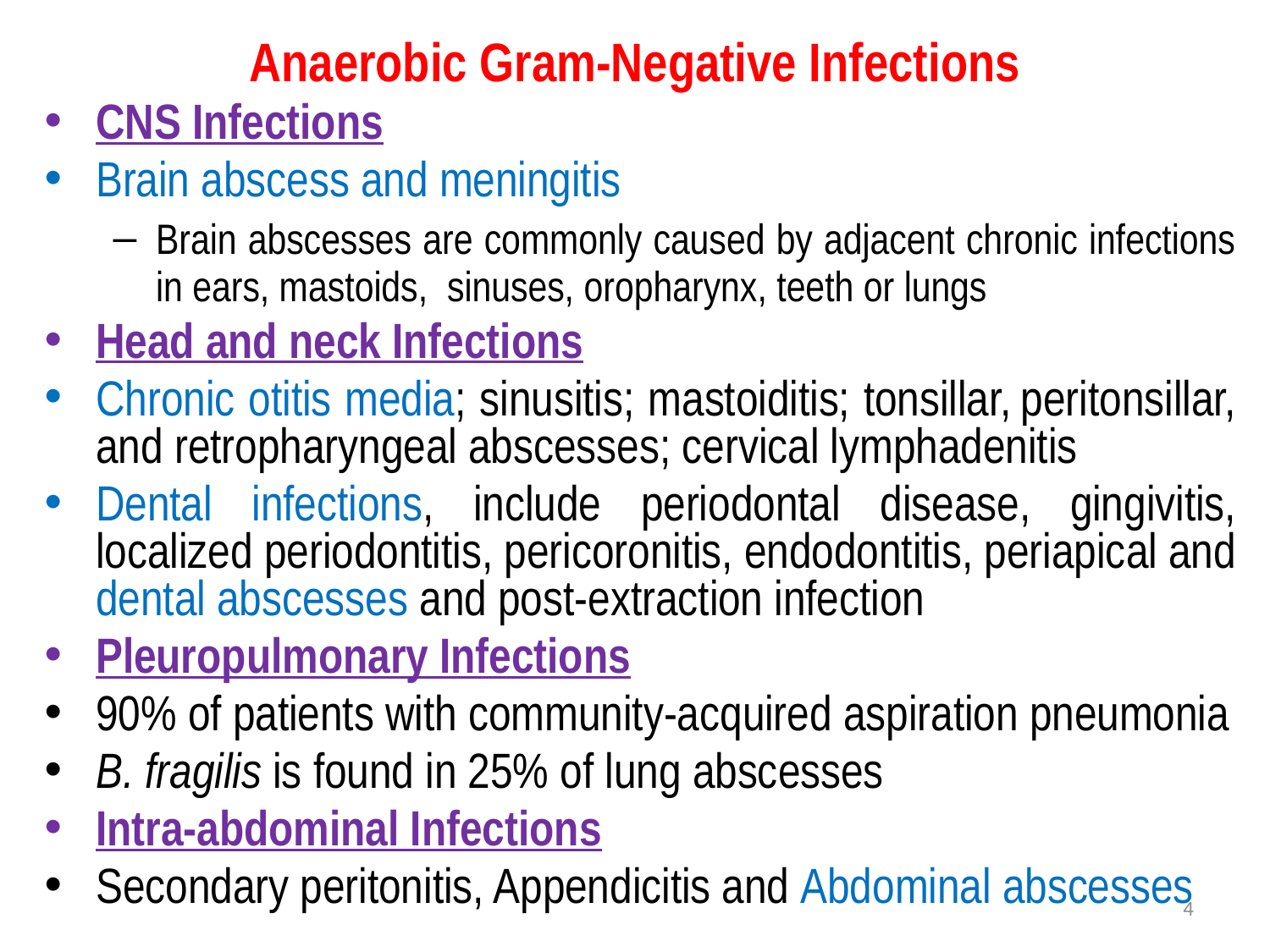

# Anaerobic Gram-Negative Infections
CNS Infections
Brain abscess and meningitis
Brain abscesses are commonly caused by adjacent chronic infections in ears, mastoids,  sinuses, oropharynx, teeth or lungs
Head and neck Infections
Chronic otitis media; sinusitis; mastoiditis; tonsillar, peritonsillar, and retropharyngeal abscesses; cervical lymphadenitis
Dental infections, include periodontal disease, gingivitis, localized periodontitis, pericoronitis, endodontitis, periapical and dental abscesses and post-extraction infection
Pleuropulmonary Infections
90% of patients with community-acquired aspiration pneumonia
B. fragilis is found in 25% of lung abscesses
Intra-abdominal Infections
Secondary peritonitis, Appendicitis and Abdominal abscesses

4